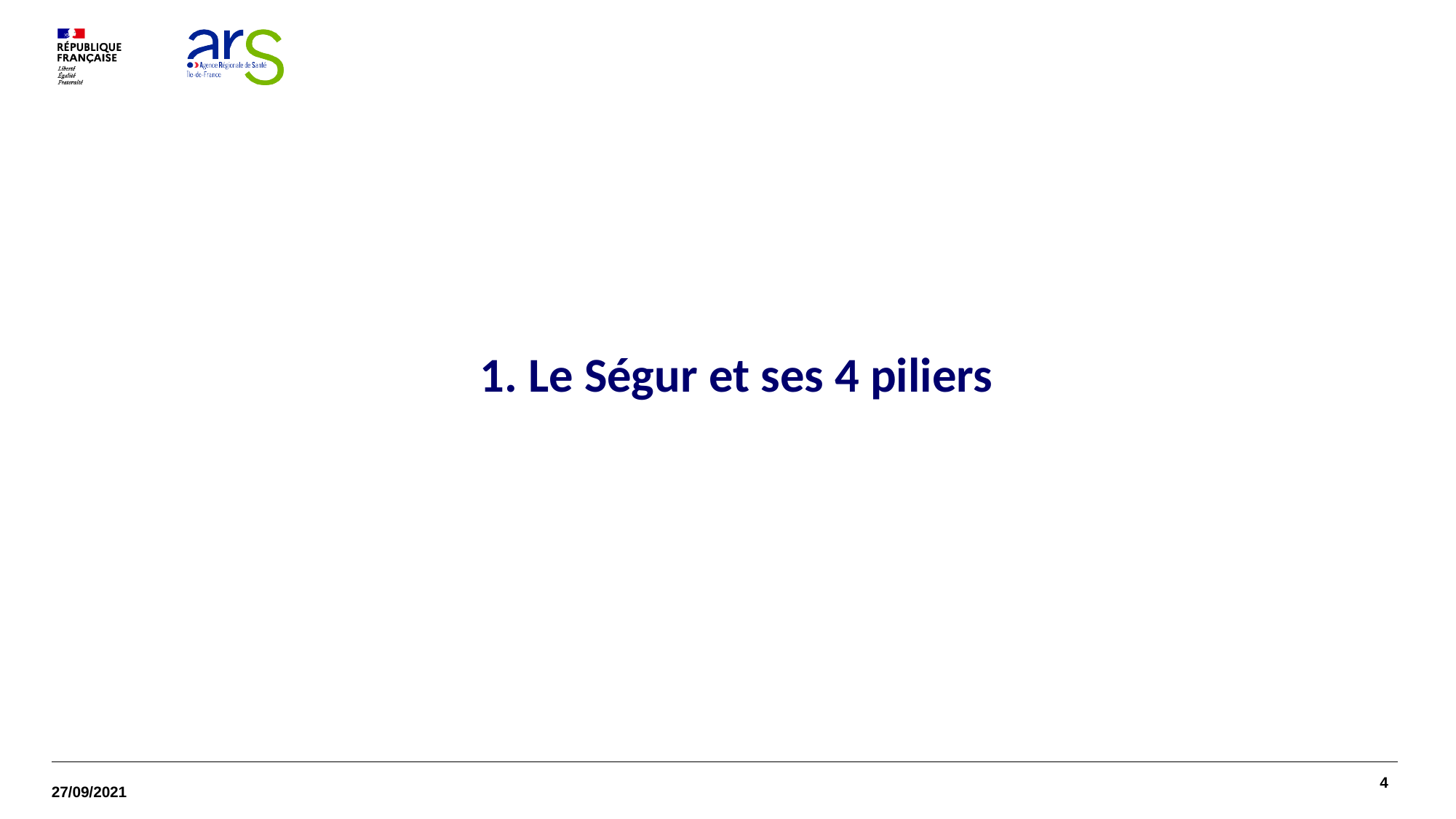

1. Le Ségur et ses 4 piliers

4
27/09/2021